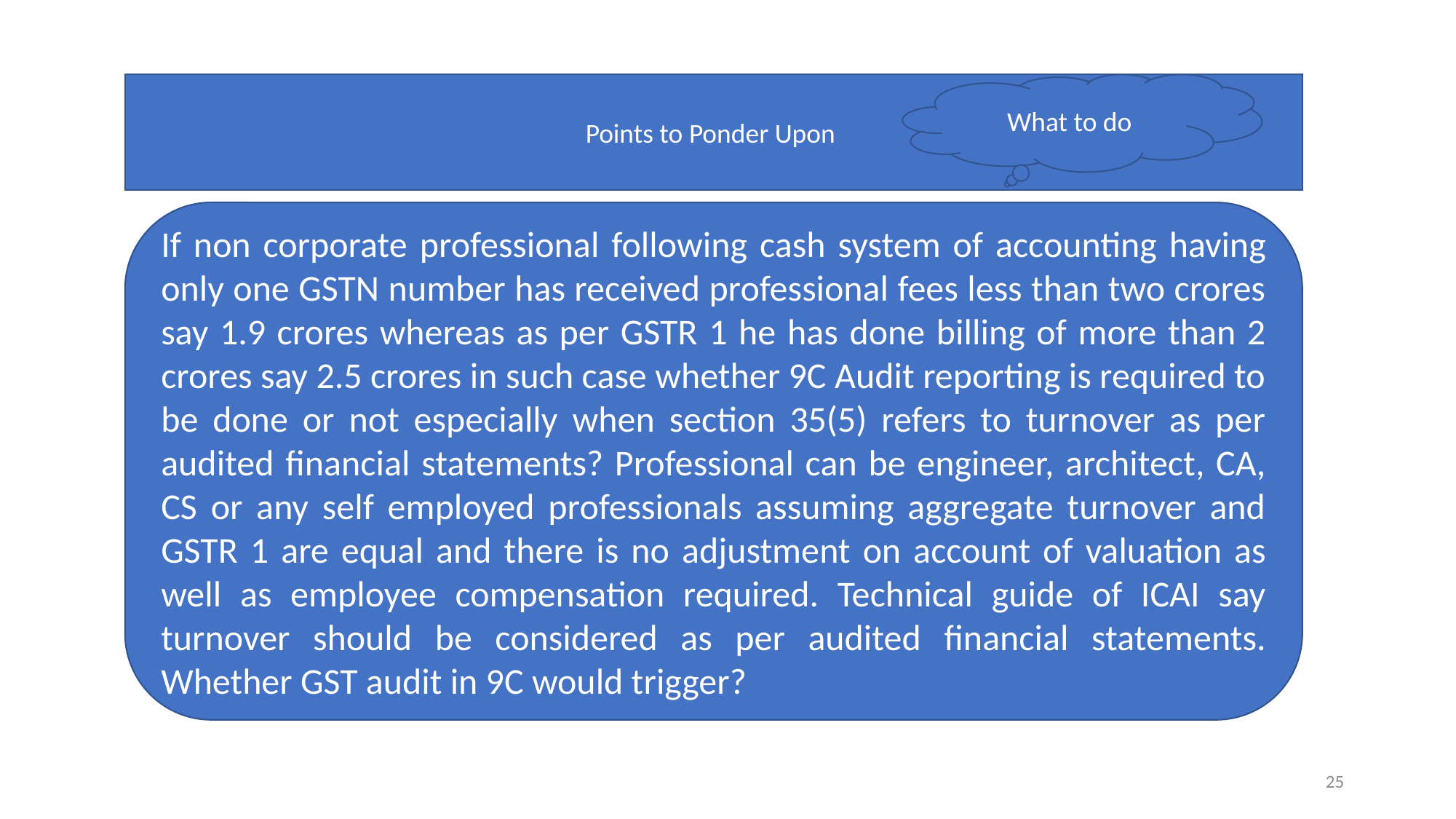

Points to Ponder Upon
What to do
If non corporate professional following cash system of accounting having only one GSTN number has received professional fees less than two crores say 1.9 crores whereas as per GSTR 1 he has done billing of more than 2 crores say 2.5 crores in such case whether 9C Audit reporting is required to be done or not especially when section 35(5) refers to turnover as per audited financial statements? Professional can be engineer, architect, CA, CS or any self employed professionals assuming aggregate turnover and GSTR 1 are equal and there is no adjustment on account of valuation as well as employee compensation required. Technical guide of ICAI say turnover should be considered as per audited financial statements. Whether GST audit in 9C would trigger?
25